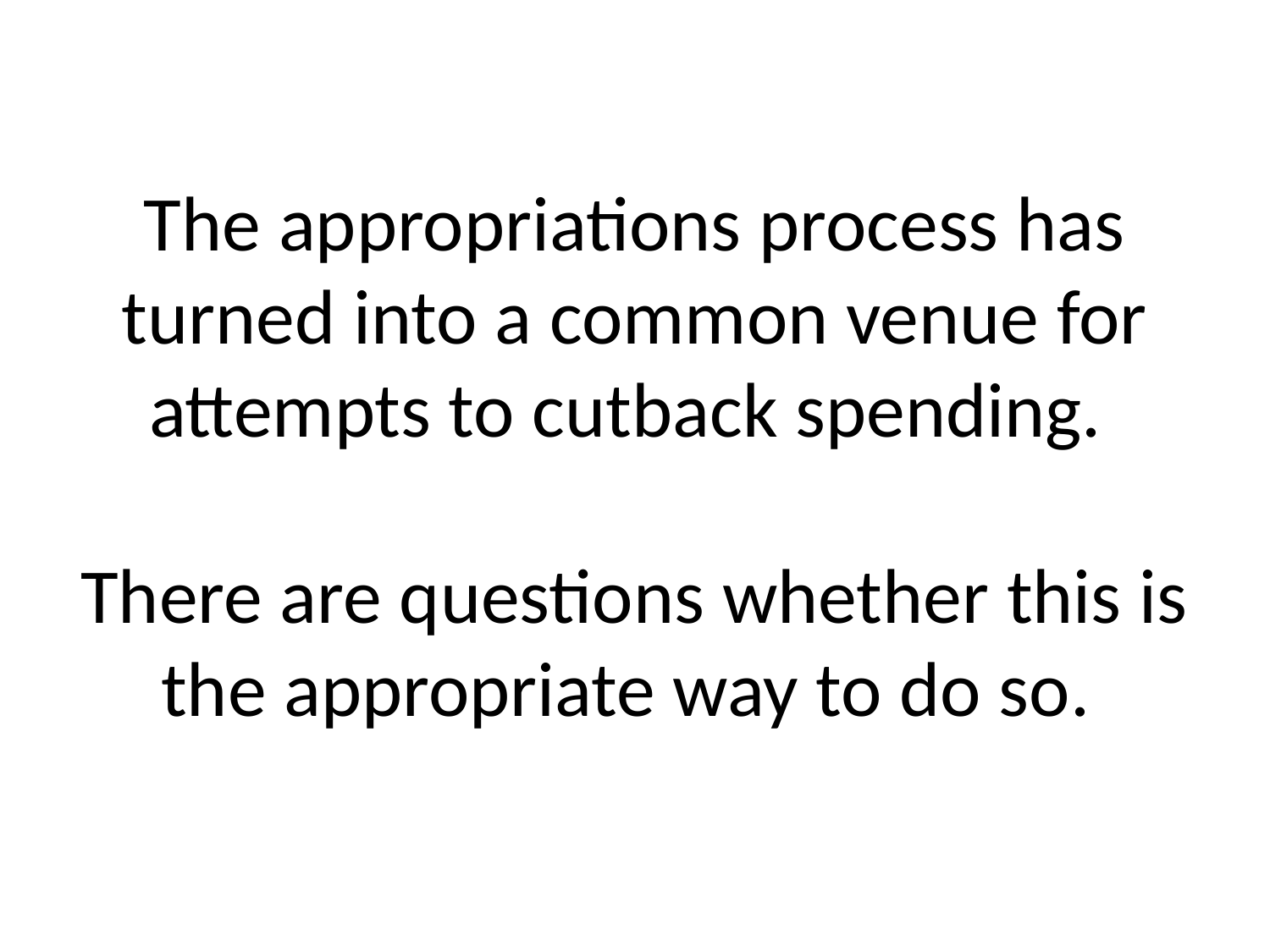

# The appropriations process has turned into a common venue for attempts to cutback spending. There are questions whether this is the appropriate way to do so.